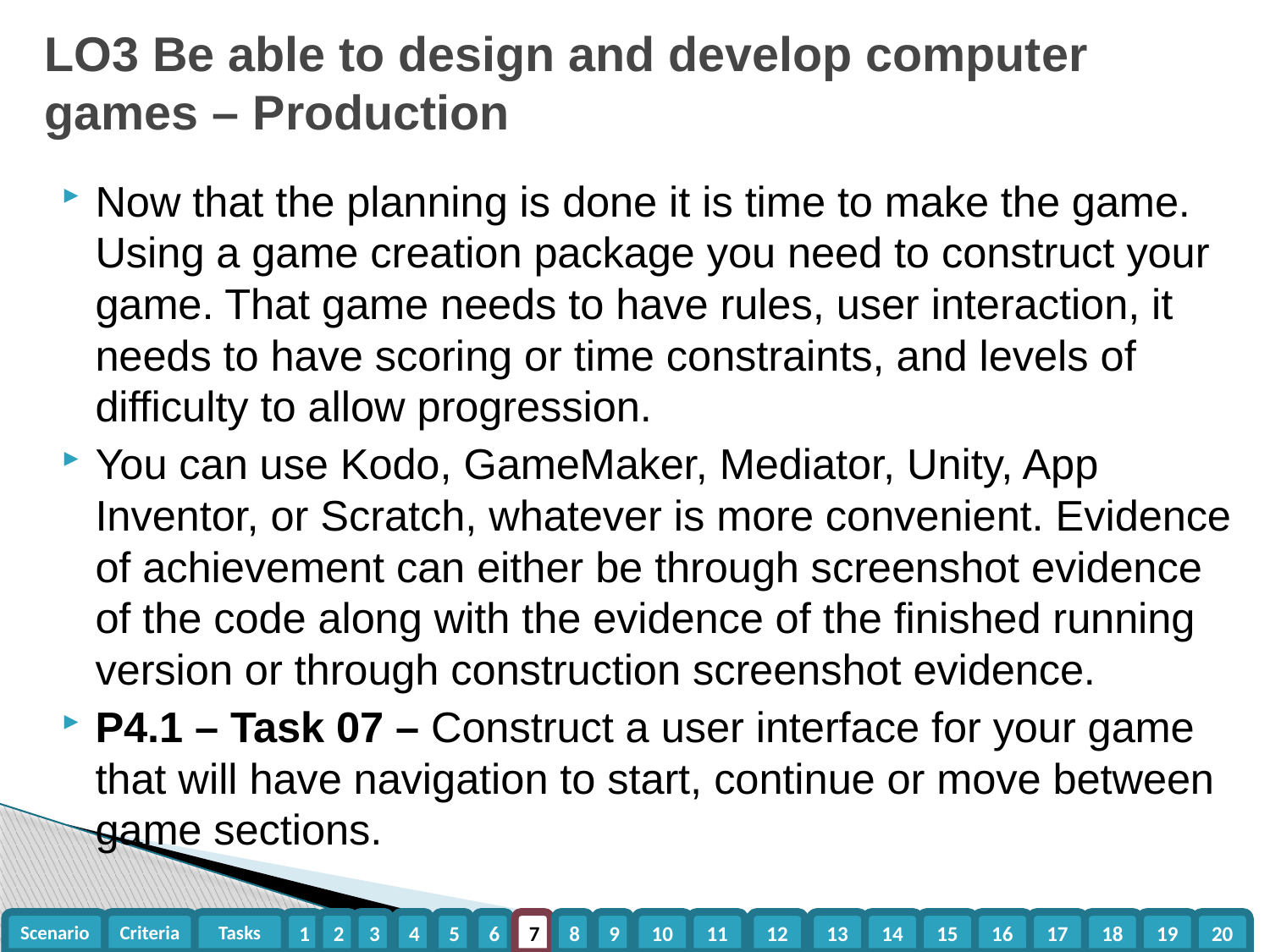

# LO3 Be able to design and develop computer games – Production
Now that the planning is done it is time to make the game. Using a game creation package you need to construct your game. That game needs to have rules, user interaction, it needs to have scoring or time constraints, and levels of difficulty to allow progression.
You can use Kodo, GameMaker, Mediator, Unity, App Inventor, or Scratch, whatever is more convenient. Evidence of achievement can either be through screenshot evidence of the code along with the evidence of the finished running version or through construction screenshot evidence.
P4.1 – Task 07 – Construct a user interface for your game that will have navigation to start, continue or move between game sections.
Scenario
Criteria
Tasks
1
2
3
4
5
6
7
8
9
10
11
12
13
14
15
16
17
18
19
20